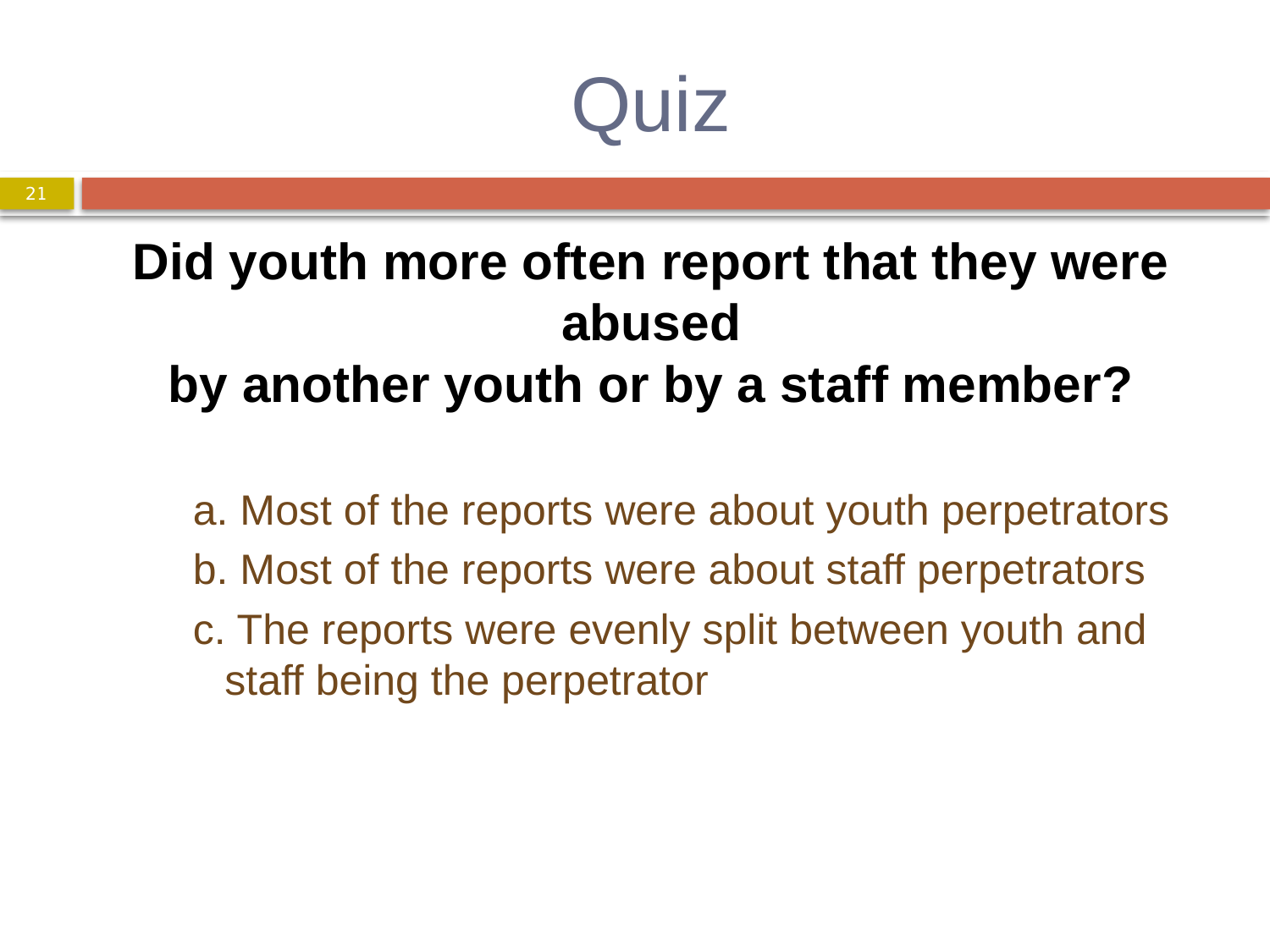

# Quiz
21
Did youth more often report that they were abused
by another youth or by a staff member?
a. Most of the reports were about youth perpetrators
b. Most of the reports were about staff perpetrators
c. The reports were evenly split between youth and staff being the perpetrator